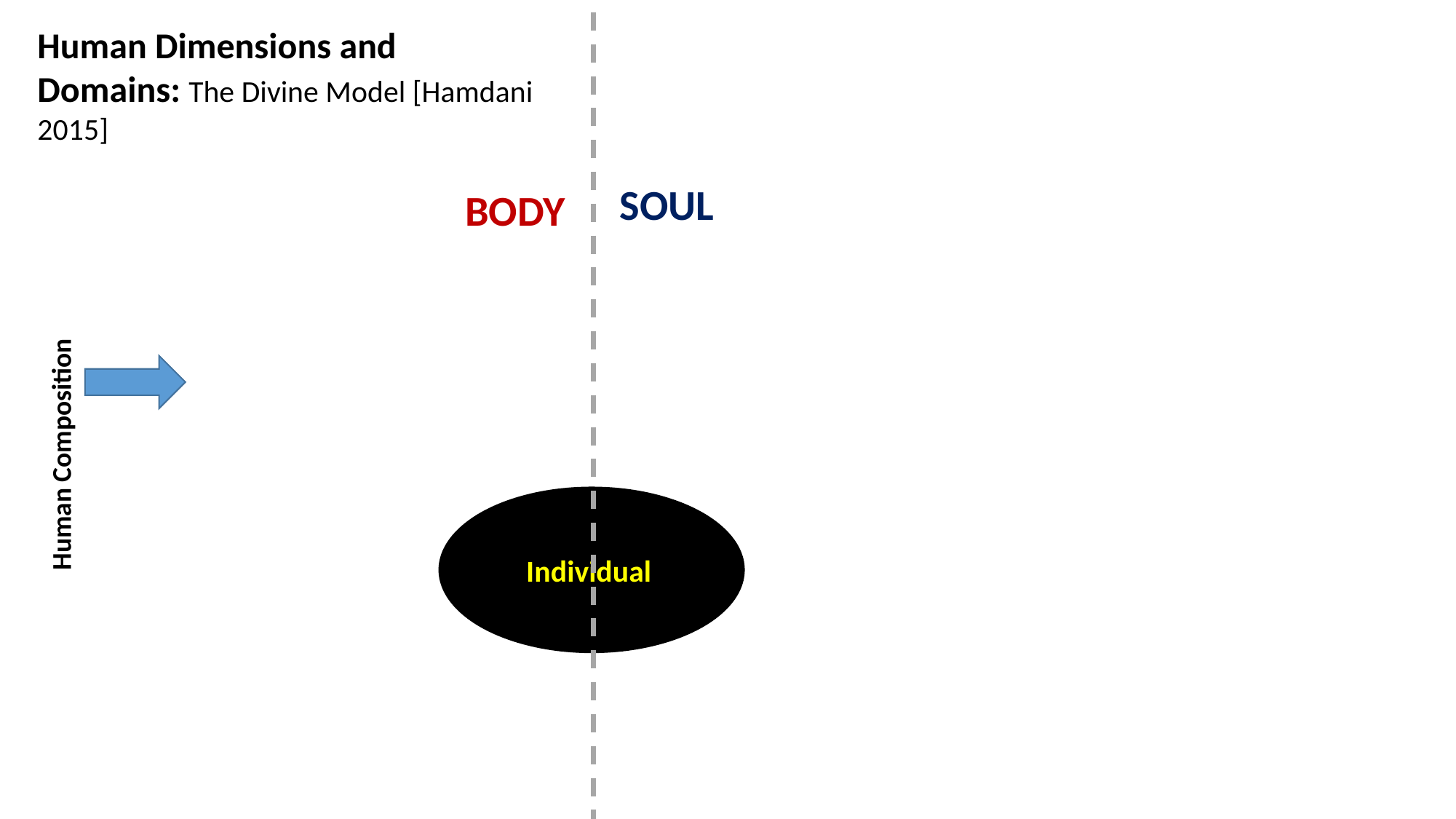

Human Dimensions and Domains: The Divine Model [Hamdani 2015]
SOUL
BODY
Human Composition

Individual